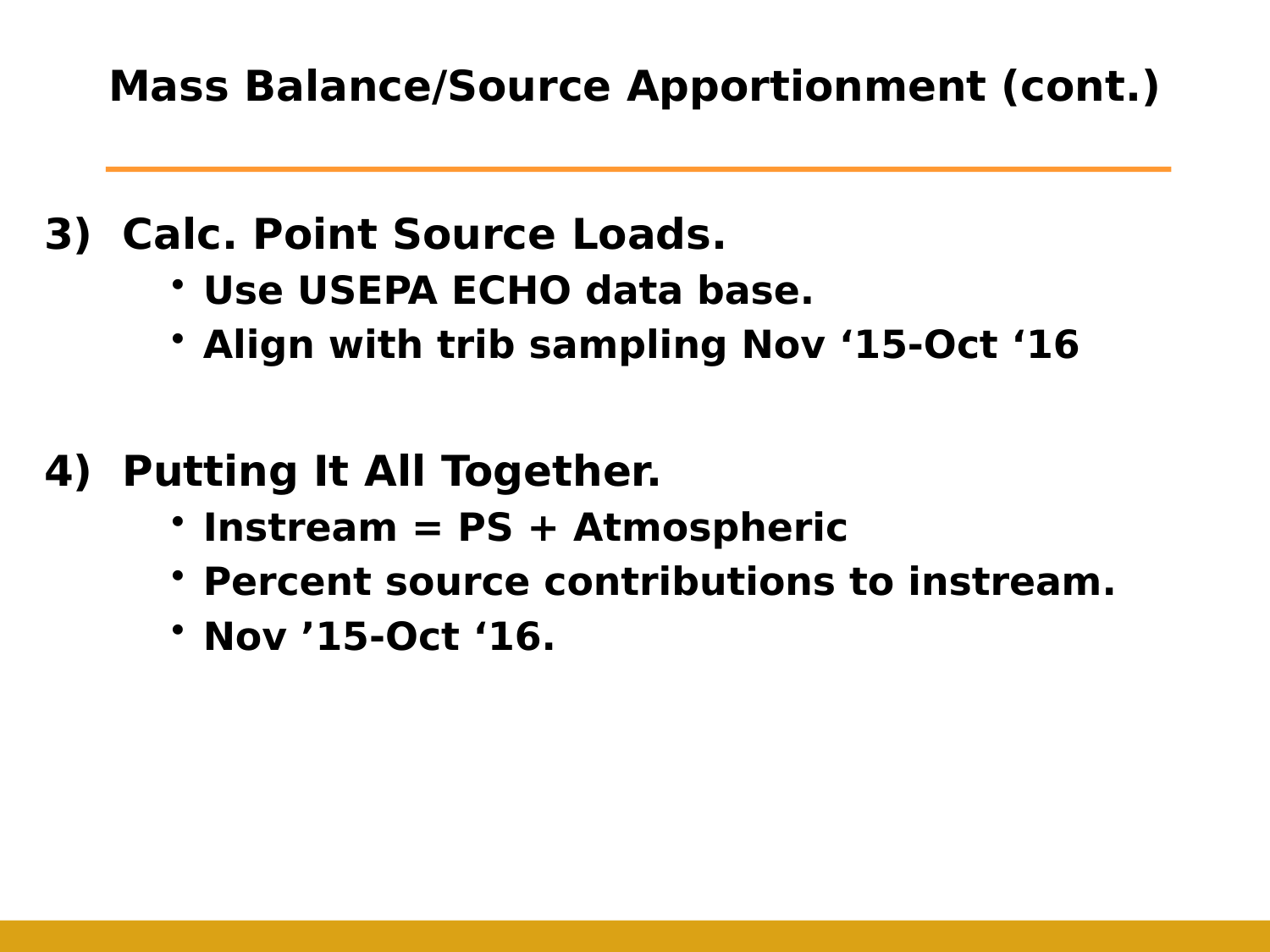

# Mass Balance/Source Apportionment (cont.)

3)  Calc. Point Source Loads.
Use USEPA ECHO data base.
Align with trib sampling Nov ‘15-Oct ‘16

4)  Putting It All Together.
Instream = PS + Atmospheric
Percent source contributions to instream.
Nov ’15-Oct ‘16.